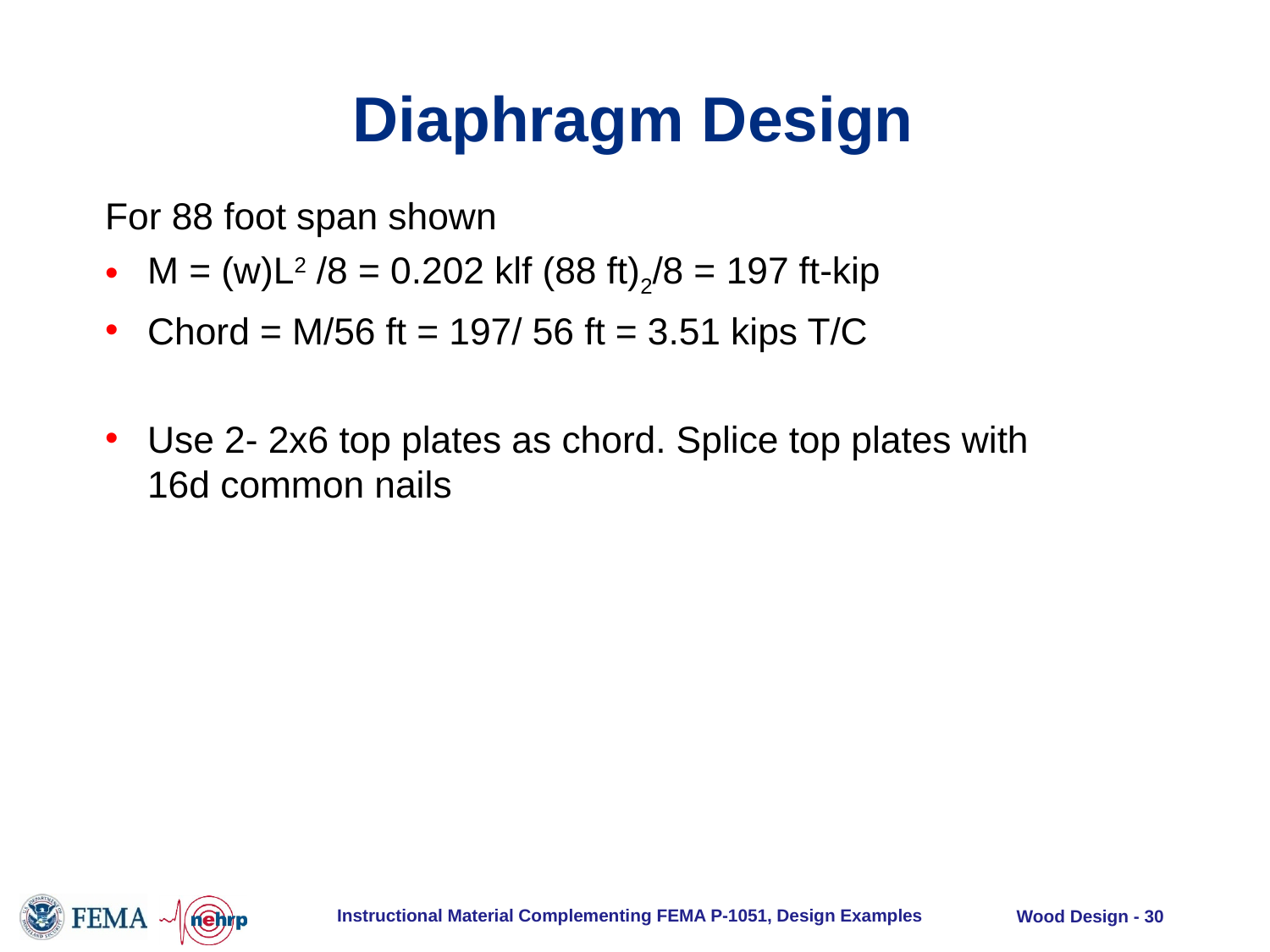

# Diaphragm Design
For 88 foot span shown
M = (w)L2 /8 = 0.202 klf (88 ft)2/8 = 197 ft-kip
Chord = M/56 ft = 197/ 56 ft = 3.51 kips T/C

Use 2- 2x6 top plates as chord. Splice top plates with 16d common nails